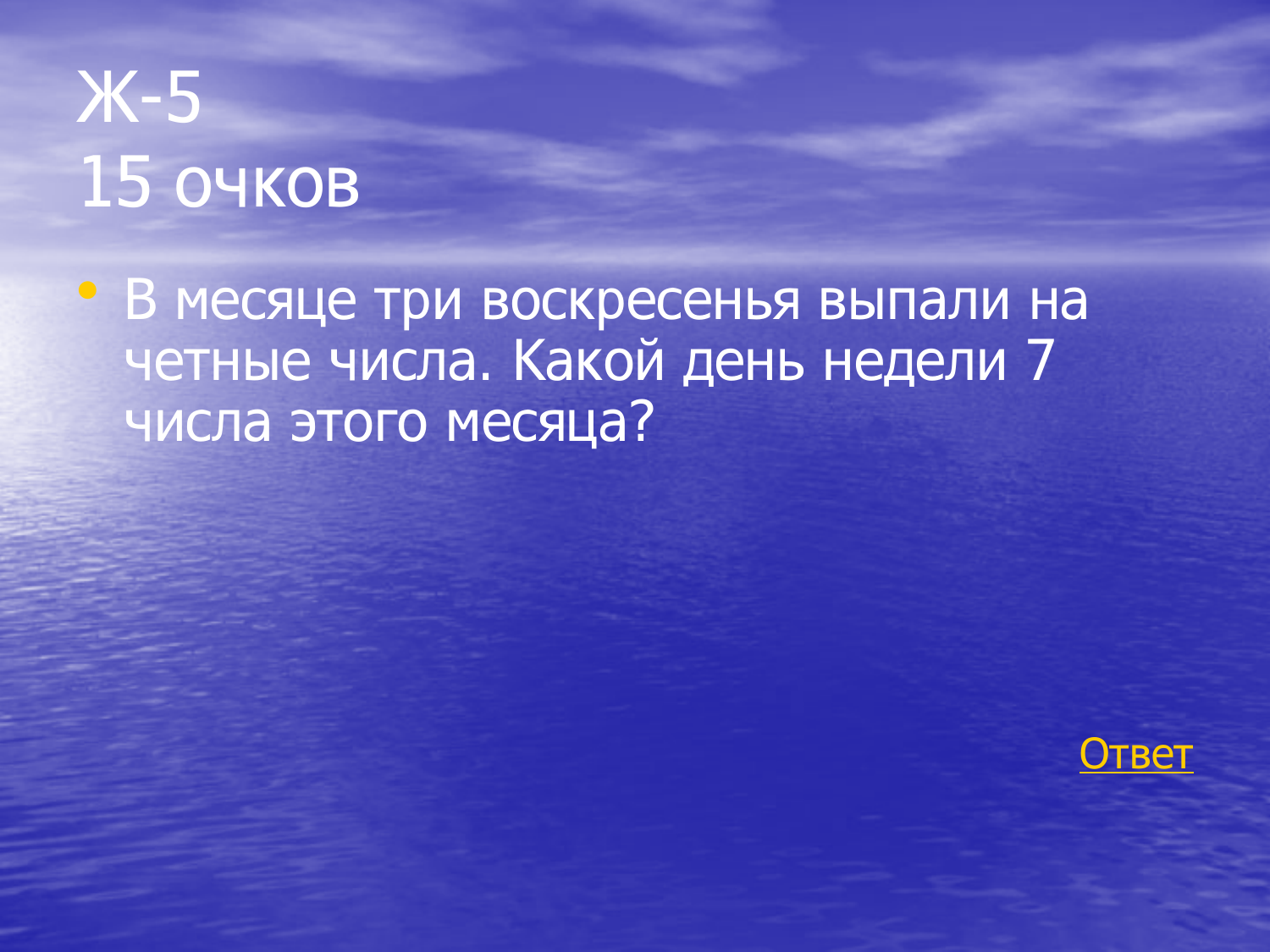

# Ж-5 15 очков
В месяце три воскресенья выпали на четные числа. Какой день недели 7 числа этого месяца?

Ответ